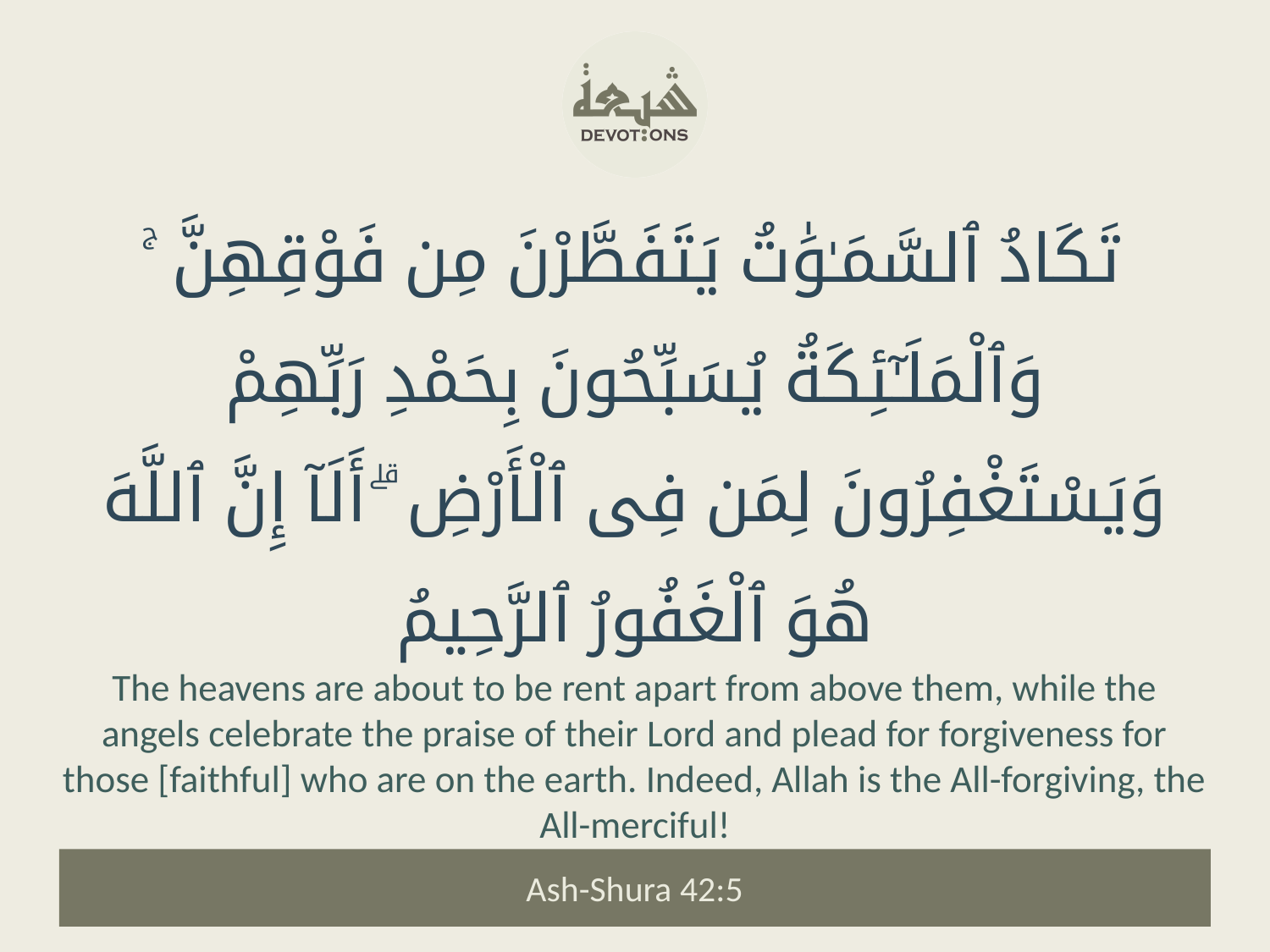

تَكَادُ ٱلسَّمَـٰوَٰتُ يَتَفَطَّرْنَ مِن فَوْقِهِنَّ ۚ وَٱلْمَلَـٰٓئِكَةُ يُسَبِّحُونَ بِحَمْدِ رَبِّهِمْ وَيَسْتَغْفِرُونَ لِمَن فِى ٱلْأَرْضِ ۗ أَلَآ إِنَّ ٱللَّهَ هُوَ ٱلْغَفُورُ ٱلرَّحِيمُ
The heavens are about to be rent apart from above them, while the angels celebrate the praise of their Lord and plead for forgiveness for those [faithful] who are on the earth. Indeed, Allah is the All-forgiving, the All-merciful!
Ash-Shura 42:5